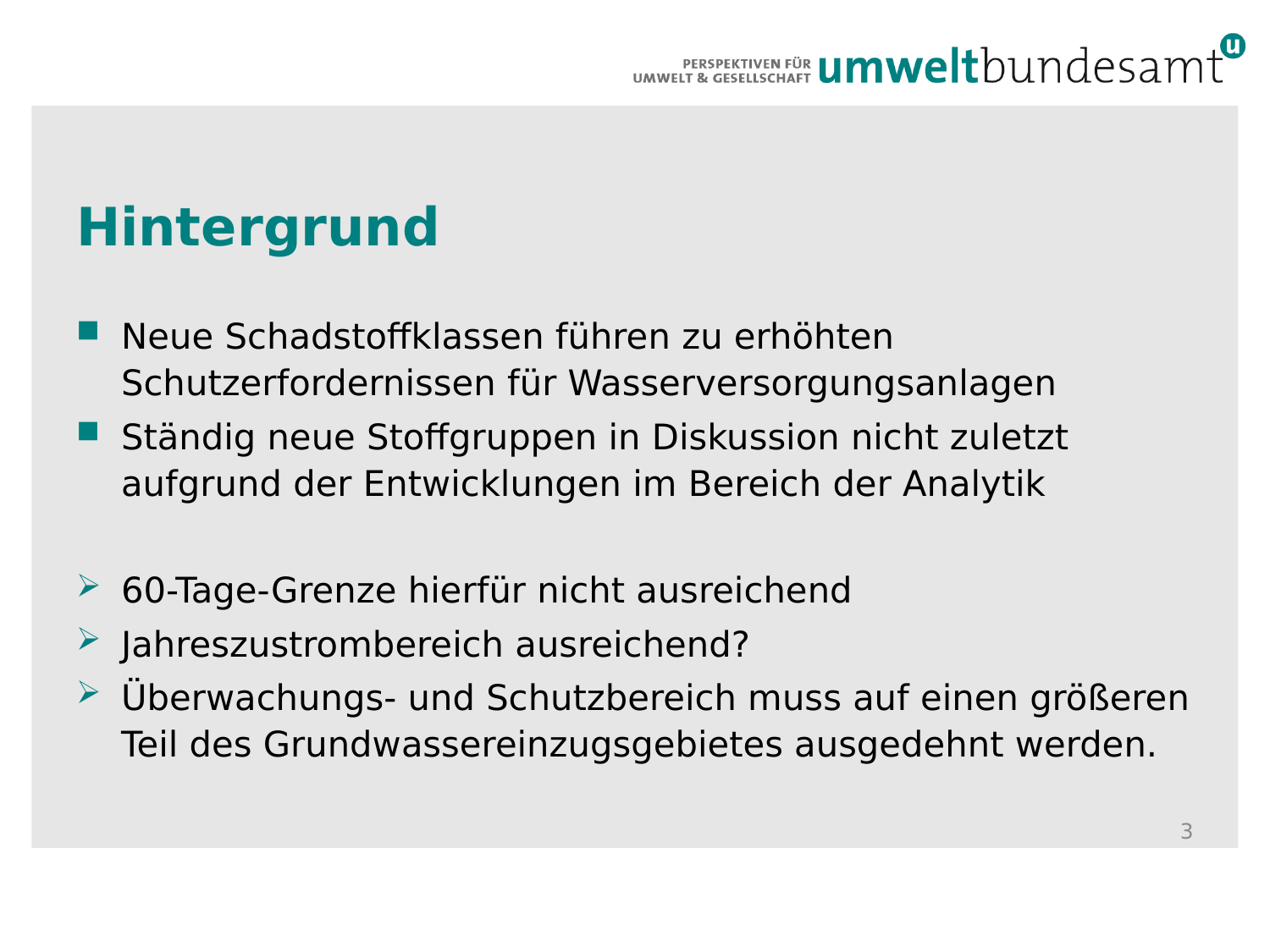

# Hintergrund
Neue Schadstoffklassen führen zu erhöhten Schutzerfordernissen für Wasserversorgungsanlagen
Ständig neue Stoffgruppen in Diskussion nicht zuletzt aufgrund der Entwicklungen im Bereich der Analytik

60-Tage-Grenze hierfür nicht ausreichend
Jahreszustrombereich ausreichend?
Überwachungs- und Schutzbereich muss auf einen größeren Teil des Grundwassereinzugsgebietes ausgedehnt werden.

3